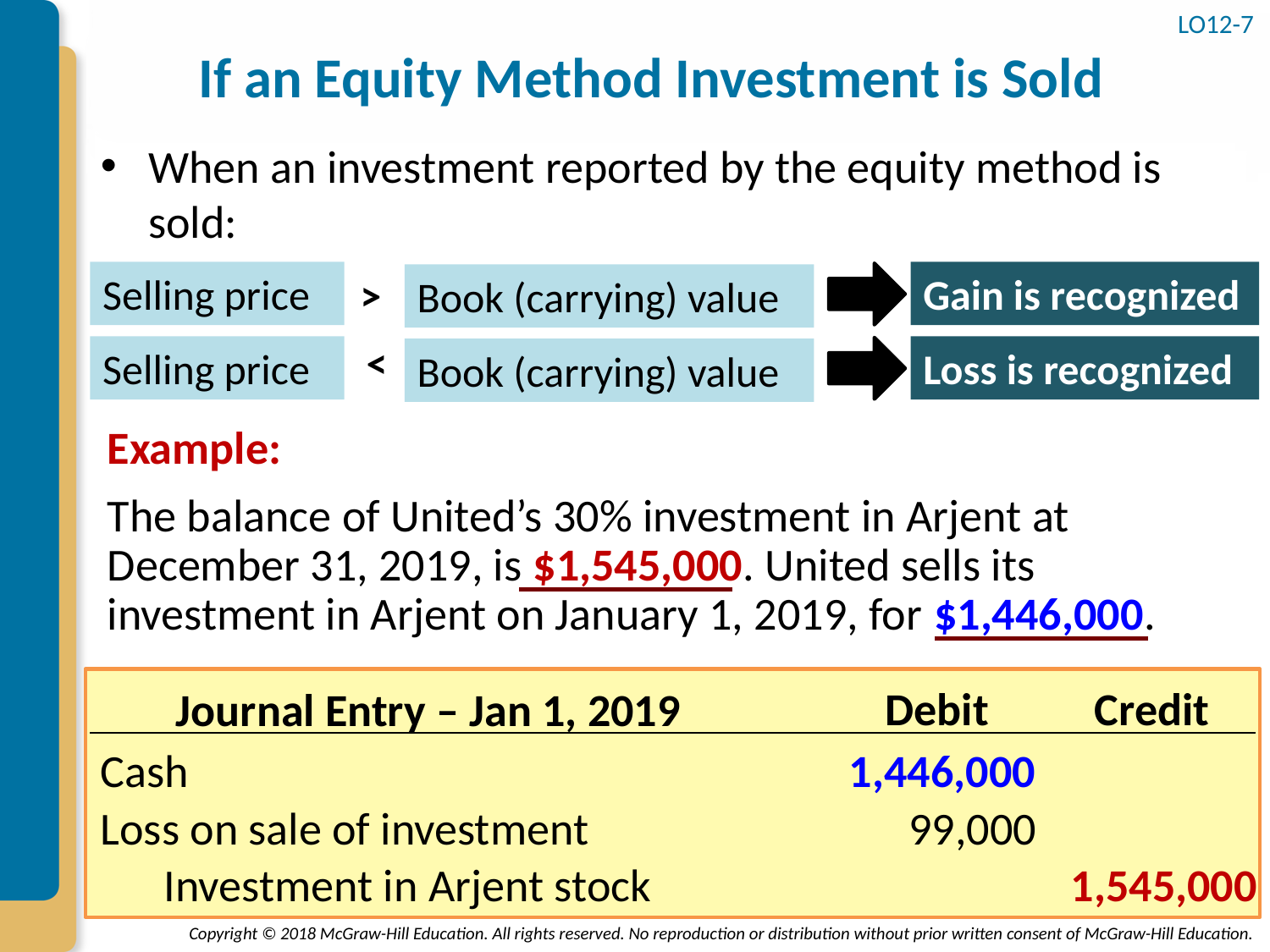

LO12-7
# If an Equity Method Investment is Sold
When an investment reported by the equity method is sold:

Selling price
>
Gain is recognized

Book (carrying) value
Selling price
>
Loss is recognized

Book (carrying) value
Example:
The balance of United’s 30% investment in Arjent at December 31, 2019, is $1,545,000. United sells its investment in Arjent on January 1, 2019, for $1,446,000.

Debit
Credit
Journal Entry – Jan 1, 2019
Cash
1,446,000
Loss on sale of investment
99,000
Investment in Arjent stock
1,545,000